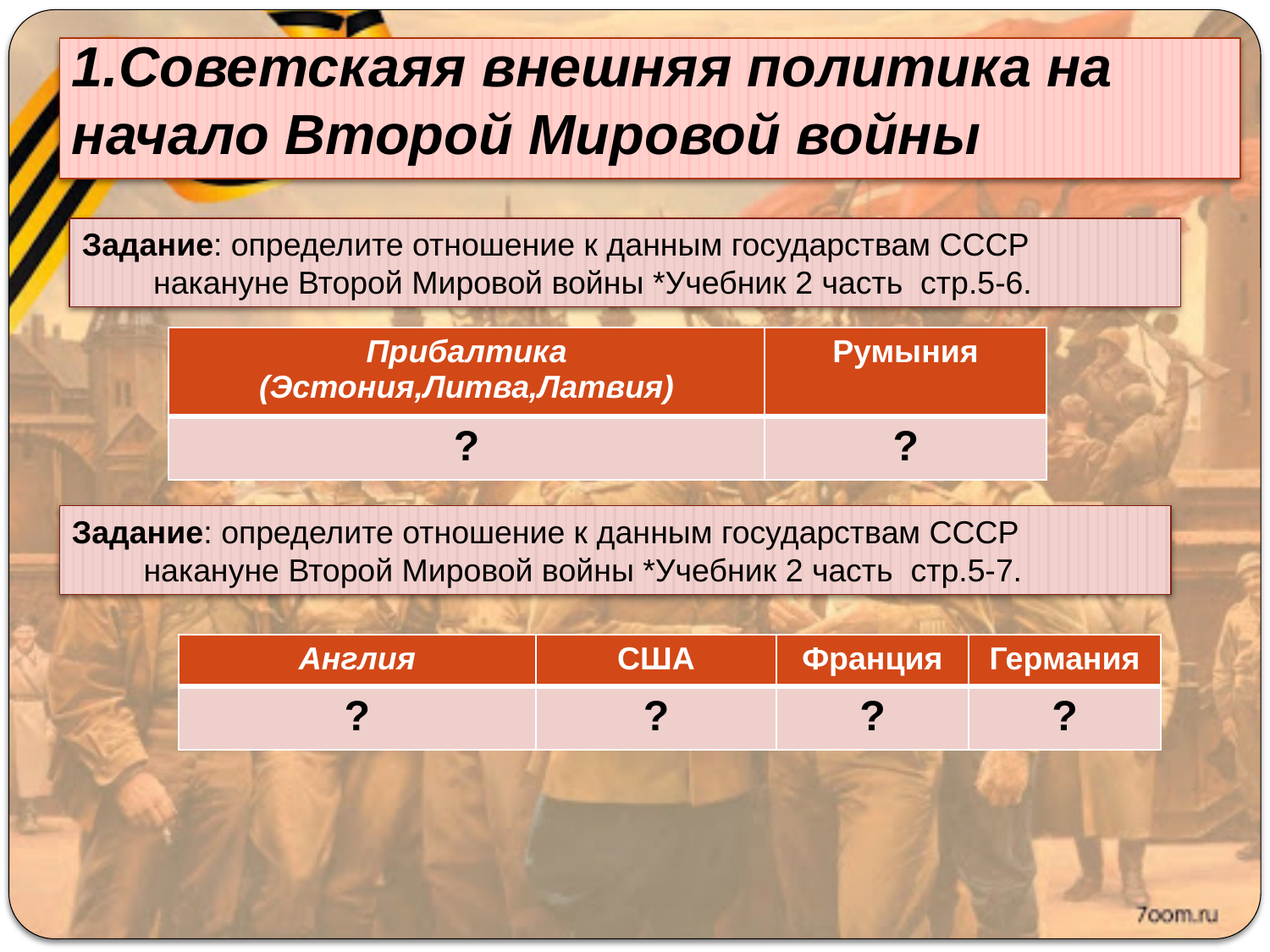

# 1.Советскаяя внешняя политика на начало Второй Мировой войны
Задание: определите отношение к данным государствам СССР накануне Второй Мировой войны *Учебник 2 часть  стр.5-6.
| Прибалтика (Эстония,Литва,Латвия) | Румыния |
| --- | --- |
| ? | ? |
Задание: определите отношение к данным государствам СССР накануне Второй Мировой войны *Учебник 2 часть  стр.5-7.
| Англия | США | Франция | Германия |
| --- | --- | --- | --- |
| ? | ? | ? | ? |